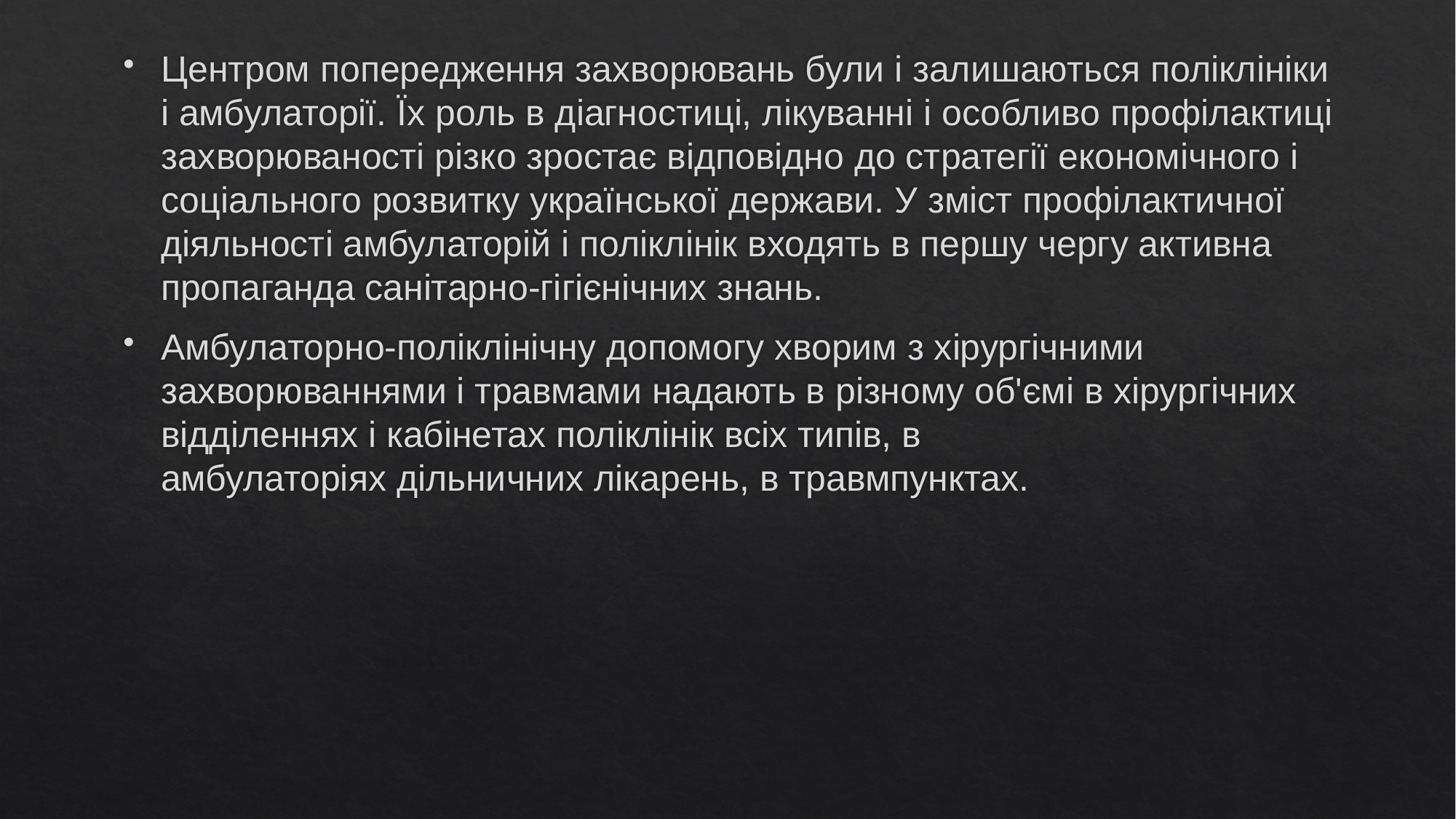

Центром попередження захворювань були і залишаються поліклініки і амбулаторії. Їх роль в діагностиці, лікуванні і особливо профілактиці захворюваності різко зростає відповідно до стратегії економічного і соціального розвитку української держави. У зміст профілактичної діяльності амбулаторій і поліклінік входять в першу чергу активна пропаганда санітарно-гігієнічних знань.
Амбулаторно-поліклінічну допомогу хворим з хірургічними захворюваннями і травмами надають в різному об'ємі в хірургічних відділеннях і кабінетах поліклінік всіх типів, в амбулаторіях дільничних лікарень, в травмпунктах.